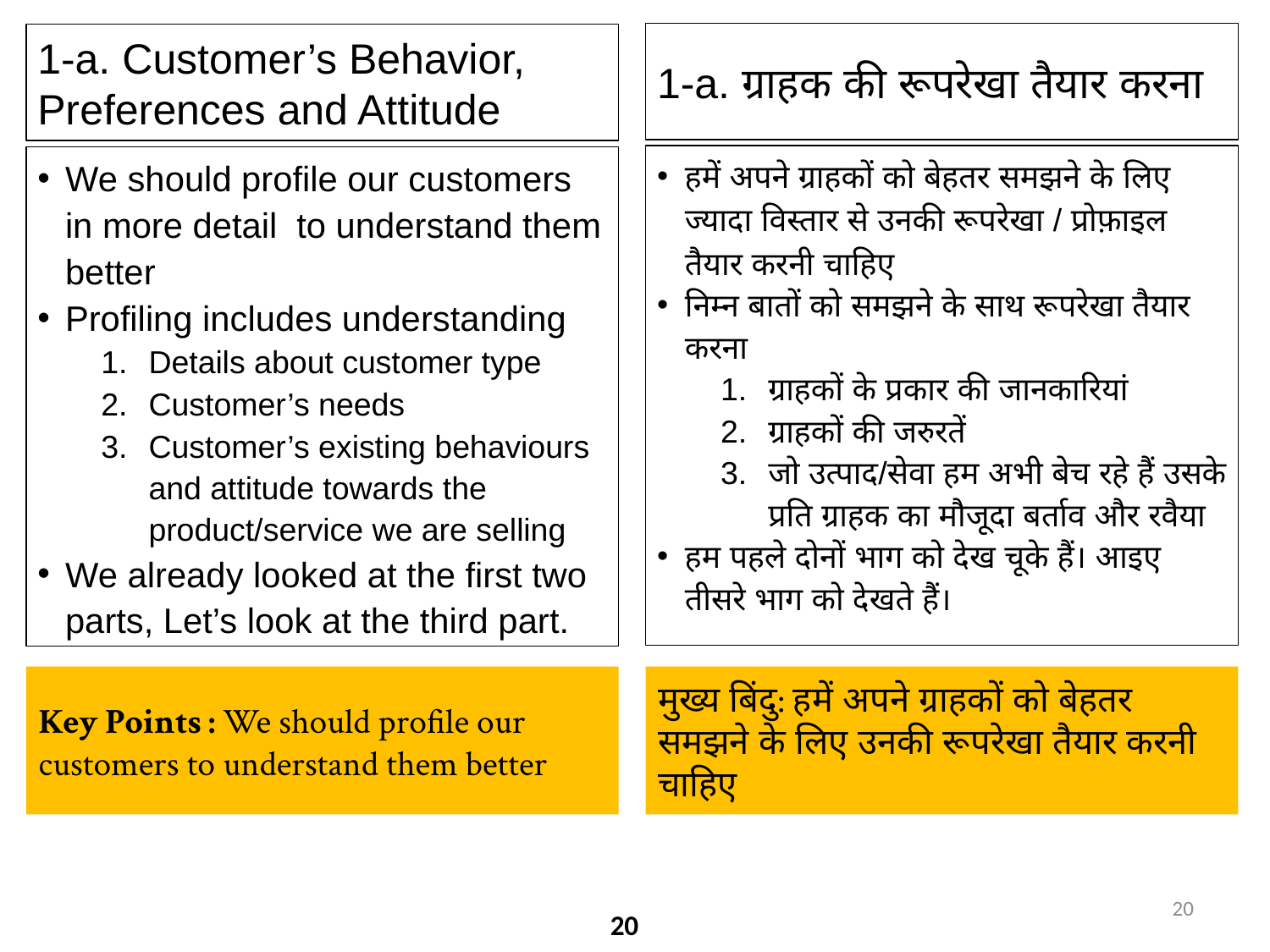

1-a. ग्राहक की रूपरेखा तैयार करना
1-a. Customer’s Behavior, Preferences and Attitude
हमें अपने ग्राहकों को बेहतर समझने के लिए ज्यादा विस्तार से उनकी रूपरेखा / प्रोफ़ाइल तैयार करनी चाहिए
निम्न बातों को समझने के साथ रूपरेखा तैयार करना
ग्राहकों के प्रकार की जानकारियां
ग्राहकों की जरुरतें
जो उत्पाद/सेवा हम अभी बेच रहे हैं उसके प्रति ग्राहक का मौजूदा बर्ताव और रवैया
हम पहले दोनों भाग को देख चूके हैं। आइए तीसरे भाग को देखते हैं।
We should profile our customers in more detail  to understand them better
Profiling includes understanding
Details about customer type
Customer’s needs
Customer’s existing behaviours and attitude towards the product/service we are selling
We already looked at the first two parts, Let’s look at the third part.
Key Points : We should profile our customers to understand them better
मुख्य बिंदु: हमें अपने ग्राहकों को बेहतर समझने के लिए उनकी रूपरेखा तैयार करनी चाहिए
20
20